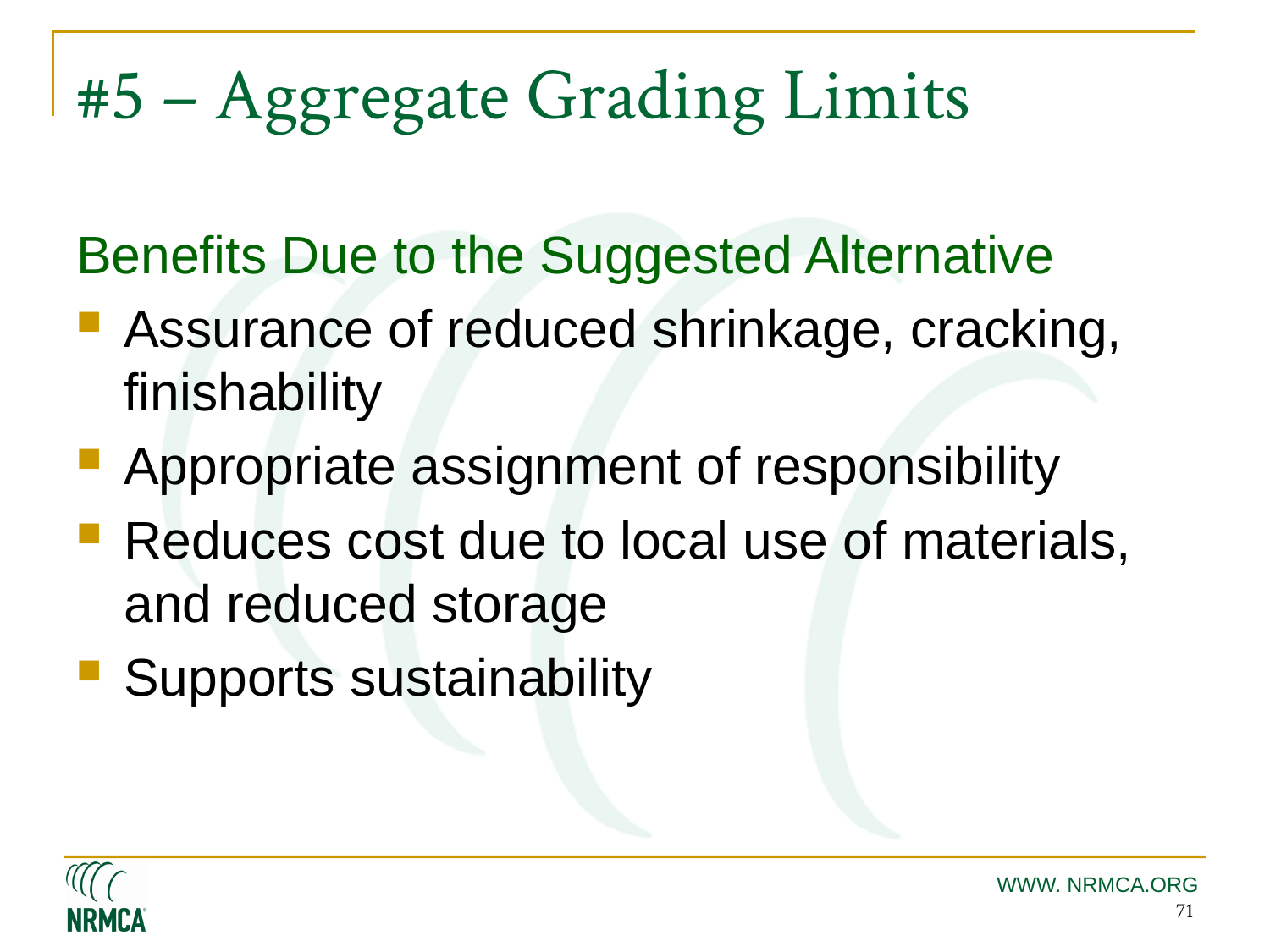

# #5 – Aggregate Grading Limits
Benefits Due to the Suggested Alternative
Assurance of reduced shrinkage, cracking, finishability
Appropriate assignment of responsibility
Reduces cost due to local use of materials, and reduced storage
Supports sustainability

71